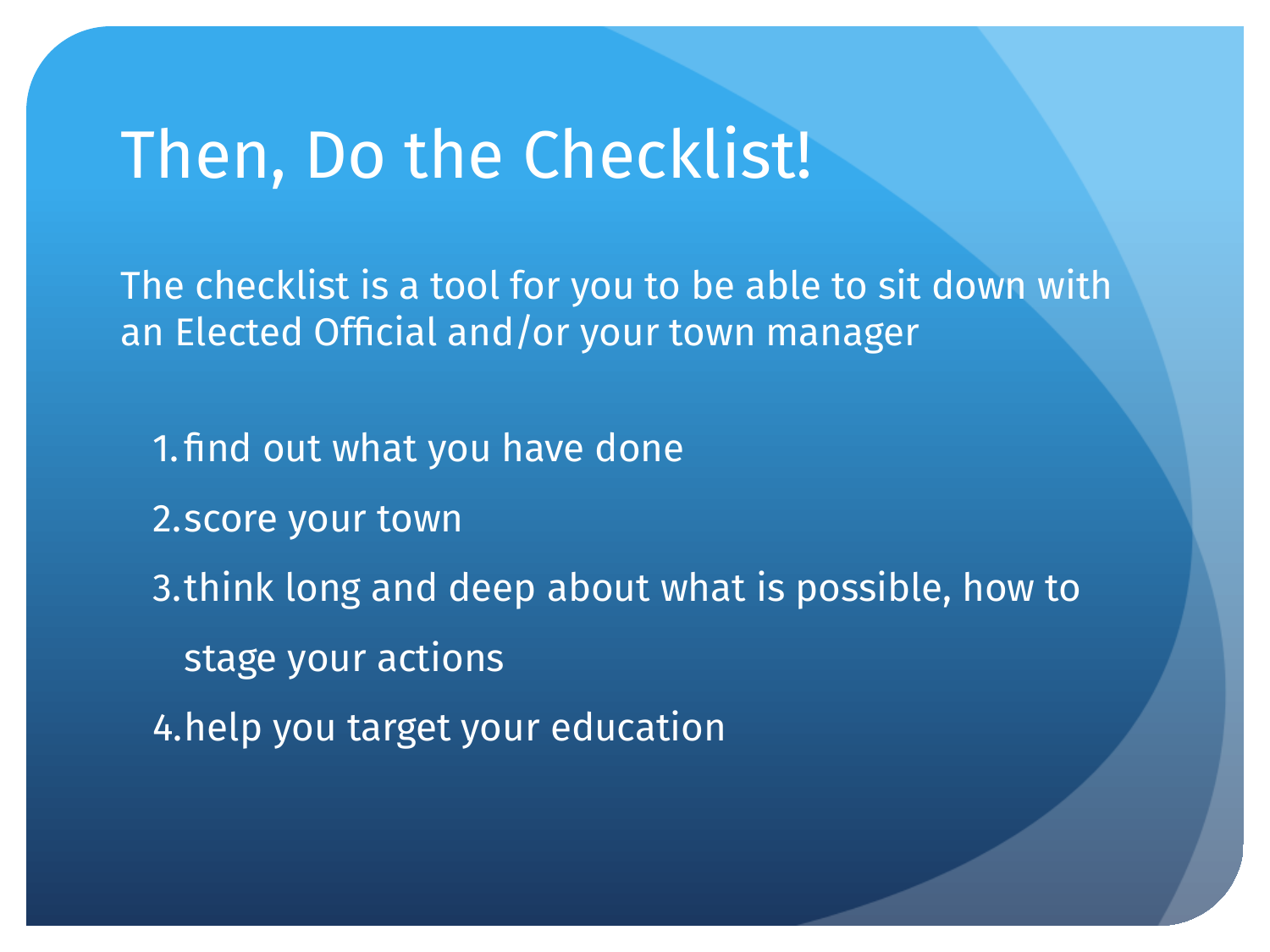

# Then, Do the Checklist!
The checklist is a tool for you to be able to sit down with an Elected Official and/or your town manager

find out what you have done
score your town
think long and deep about what is possible, how to stage your actions
help you target your education